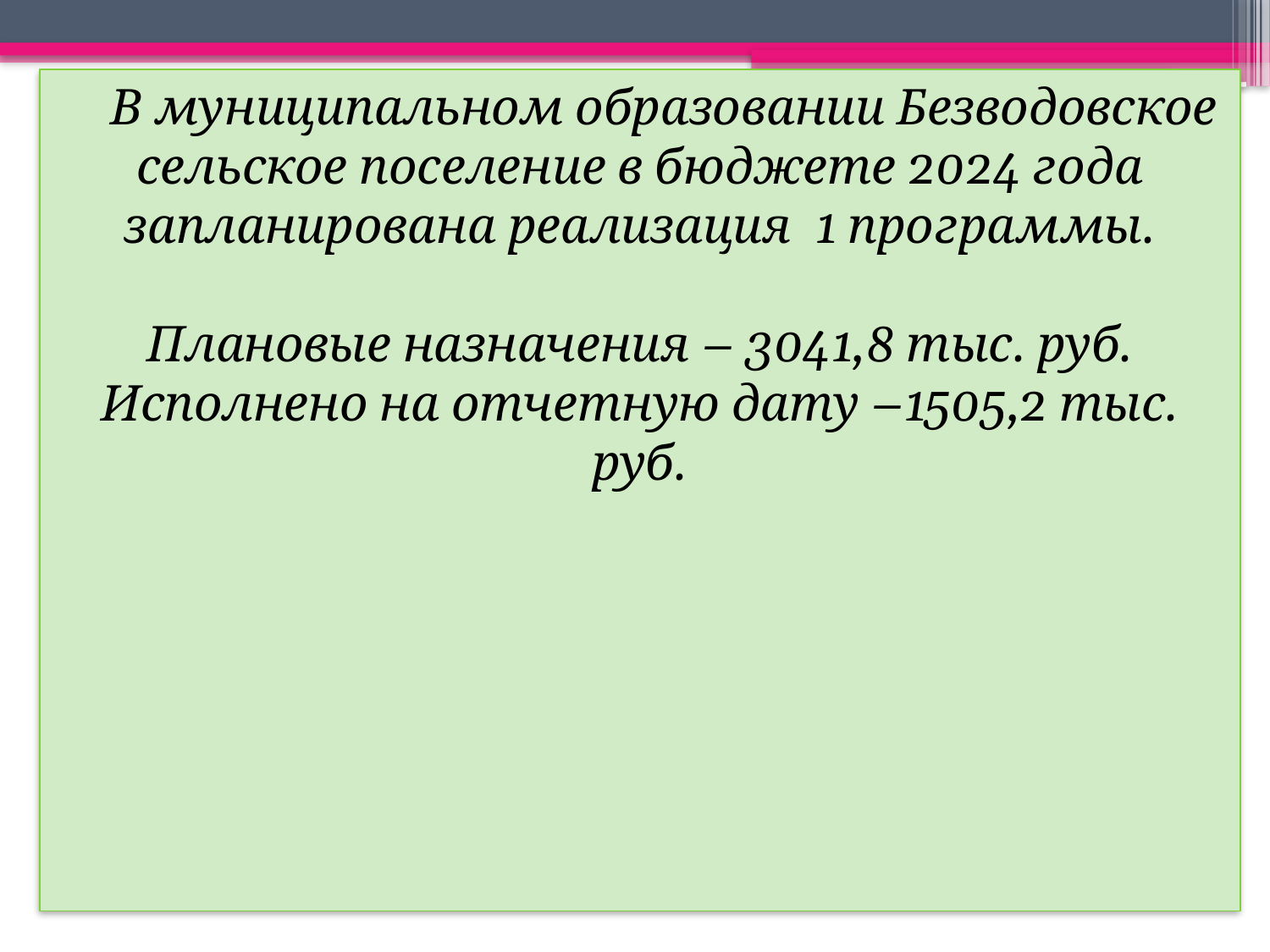

В муниципальном образовании Безводовское сельское поселение в бюджете 2024 года запланирована реализация  1 программы.

Плановые назначения – 3041,8 тыс. руб.
Исполнено на отчетную дату –1505,2 тыс. руб.